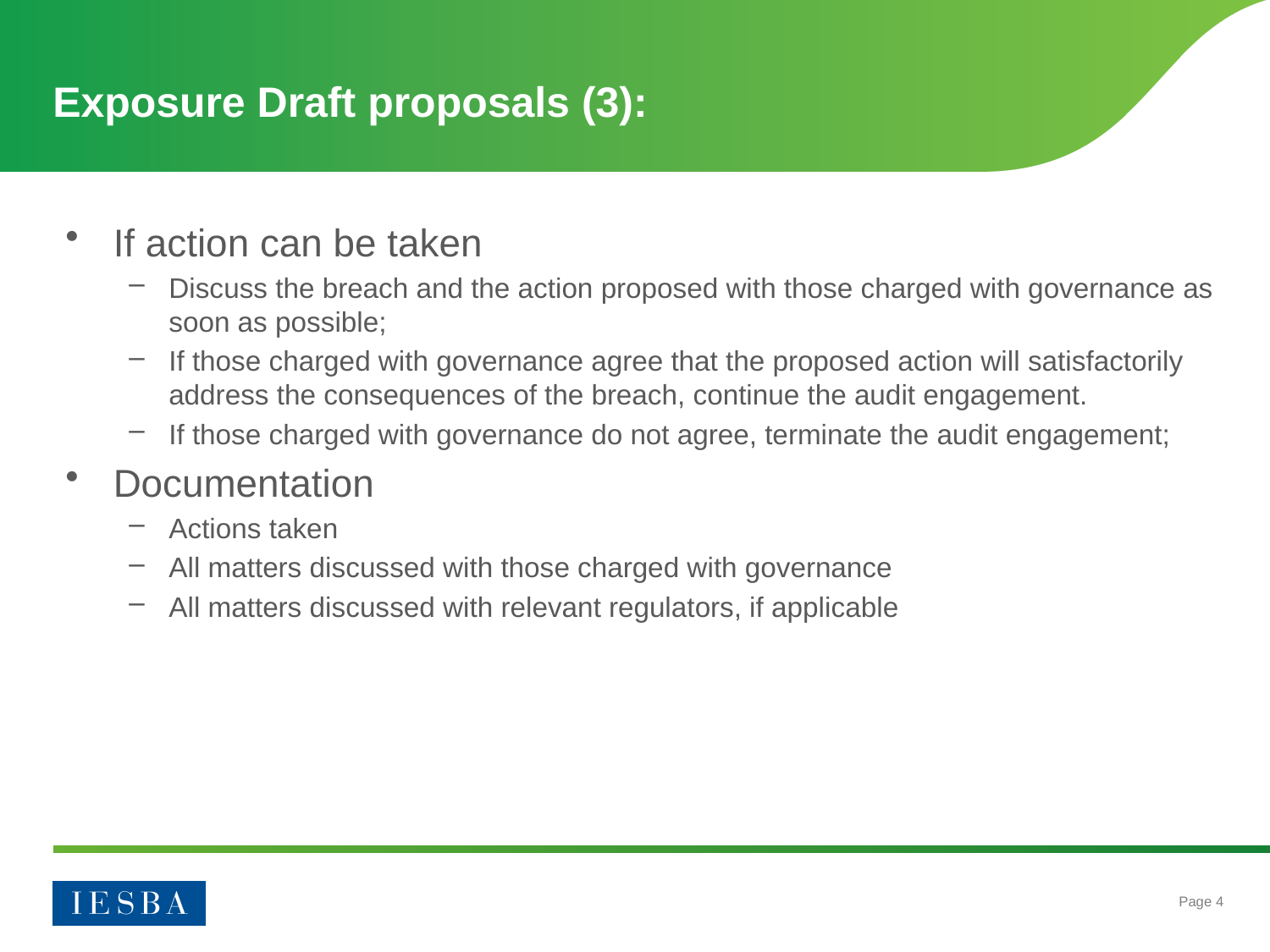

# Exposure Draft proposals (3):
If action can be taken
Discuss the breach and the action proposed with those charged with governance as soon as possible;
If those charged with governance agree that the proposed action will satisfactorily address the consequences of the breach, continue the audit engagement.
If those charged with governance do not agree, terminate the audit engagement;
Documentation
Actions taken
All matters discussed with those charged with governance
All matters discussed with relevant regulators, if applicable